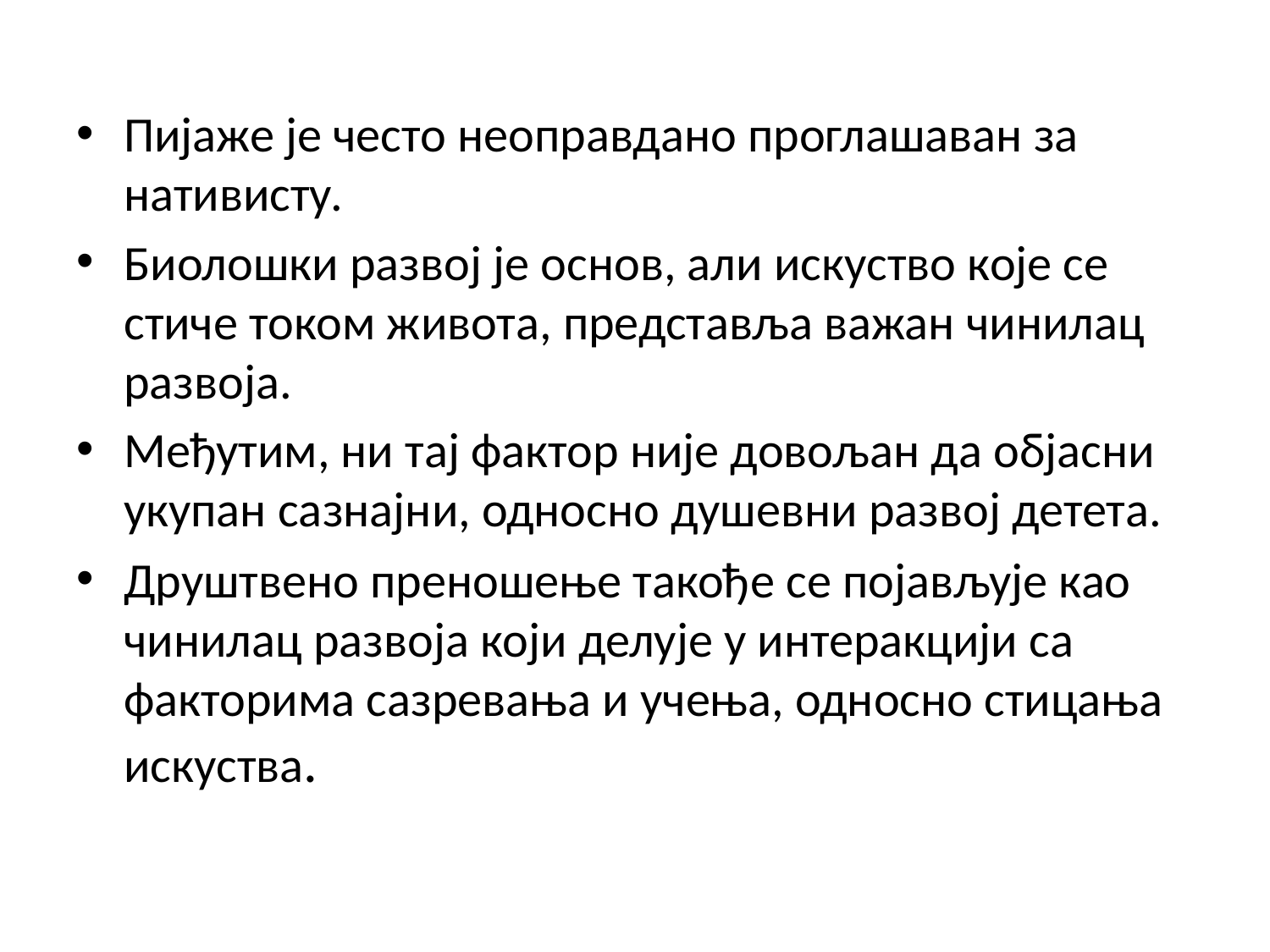

Пијаже је често неоправдано проглашаван за нативисту.
Биолошки развој је основ, али искуство које се стиче током живота, представља важан чинилац развоја.
Међутим, ни тај фактор није довољан да објасни укупан сазнајни, односно душевни развој детета.
Друштвено преношење такође се појављује као чинилац развоја који делује у интеракцији са факторима сазревања и учења, односно стицања искуства.